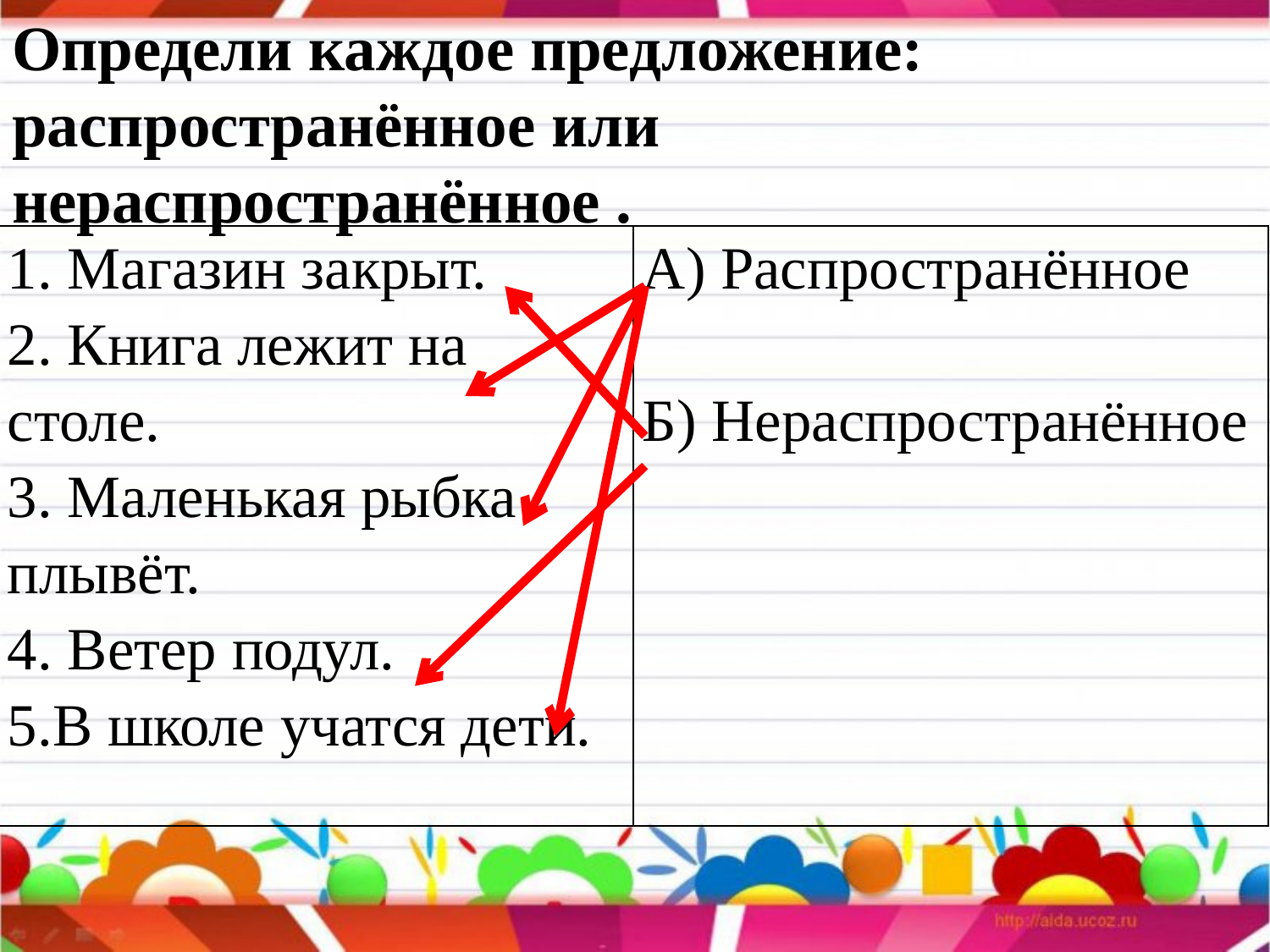

Определи каждое предложение: распространённое или нераспространённое .

| 1. Магазин закрыт. 2. Книга лежит на столе. 3. Маленькая рыбка плывёт. 4. Ветер подул. 5.В школе учатся дети. | А) Распространённое   Б) Нераспространённое |
| --- | --- |